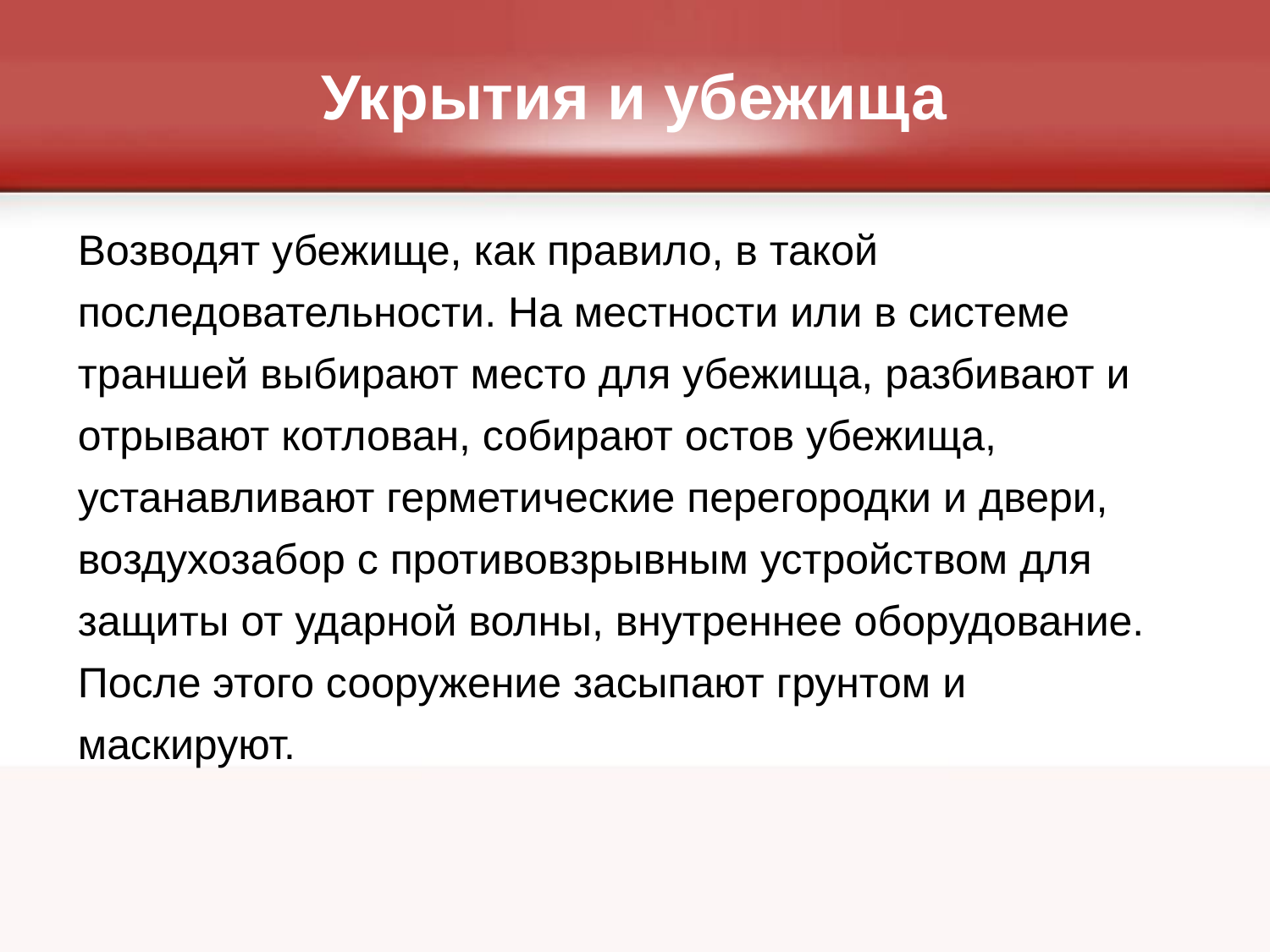

# Укрытия и убежища
Возводят убежище, как правило, в такой последовательности. На местности или в системе траншей выбирают место для убежища, разбивают и отрывают котлован, собирают остов убежища, устанавливают герметические перегородки и двери, воздухозабор с противовзрывным устройством для защиты от ударной волны, внутреннее оборудование. После этого сооружение засыпают грунтом и маскируют.